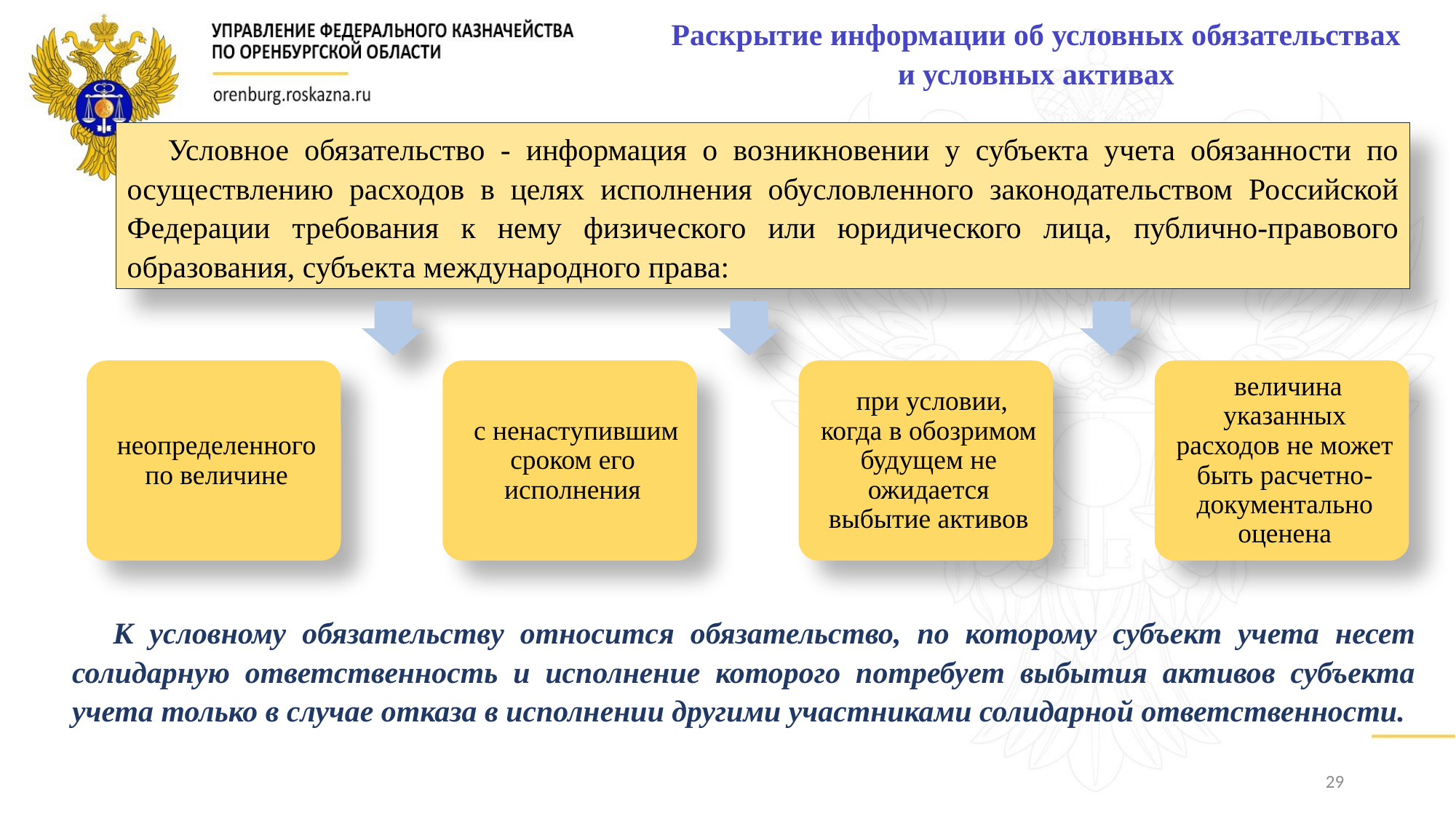

Раскрытие информации об условных обязательствах
и условных активах
Условное обязательство - информация о возникновении у субъекта учета обязанности по осуществлению расходов в целях исполнения обусловленного законодательством Российской Федерации требования к нему физического или юридического лица, публично-правового образования, субъекта международного права:
неопределенного по величине

 с ненаступившим сроком его исполнения

 при условии, когда в обозримом будущем не ожидается выбытие активов

 величина указанных расходов не может быть расчетно-документально оценена
К условному обязательству относится обязательство, по которому субъект учета несет солидарную ответственность и исполнение которого потребует выбытия активов субъекта учета только в случае отказа в исполнении другими участниками солидарной ответственности.
29